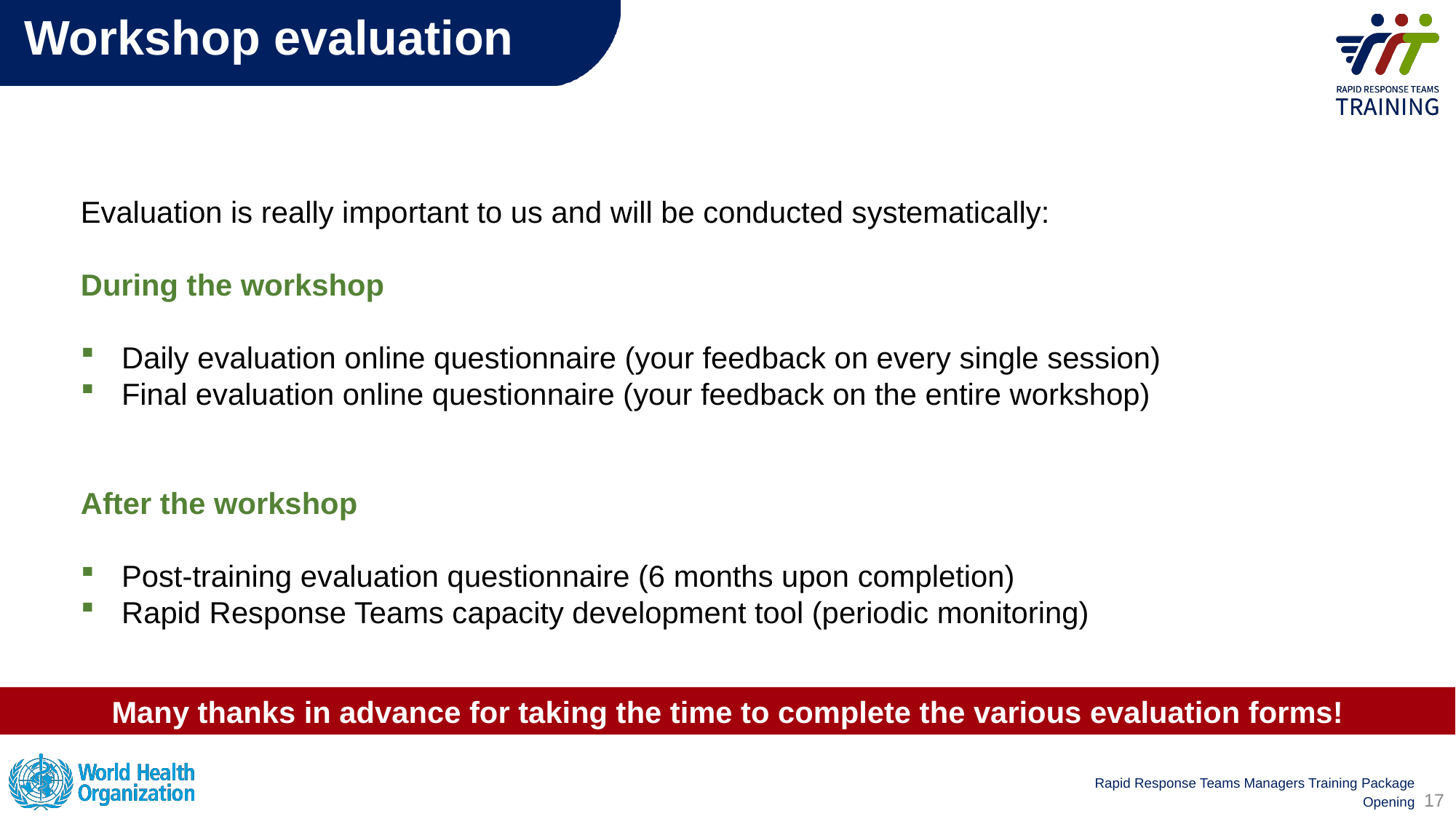

Workshop evaluation
Evaluation is really important to us and will be conducted systematically:

During the workshop

Daily evaluation online questionnaire (your feedback on every single session)
Final evaluation online questionnaire (your feedback on the entire workshop)

After the workshop

Post-training evaluation questionnaire (6 months upon completion)
Rapid Response Teams capacity development tool (periodic monitoring)
Many thanks in advance for taking the time to complete the various evaluation forms!
17